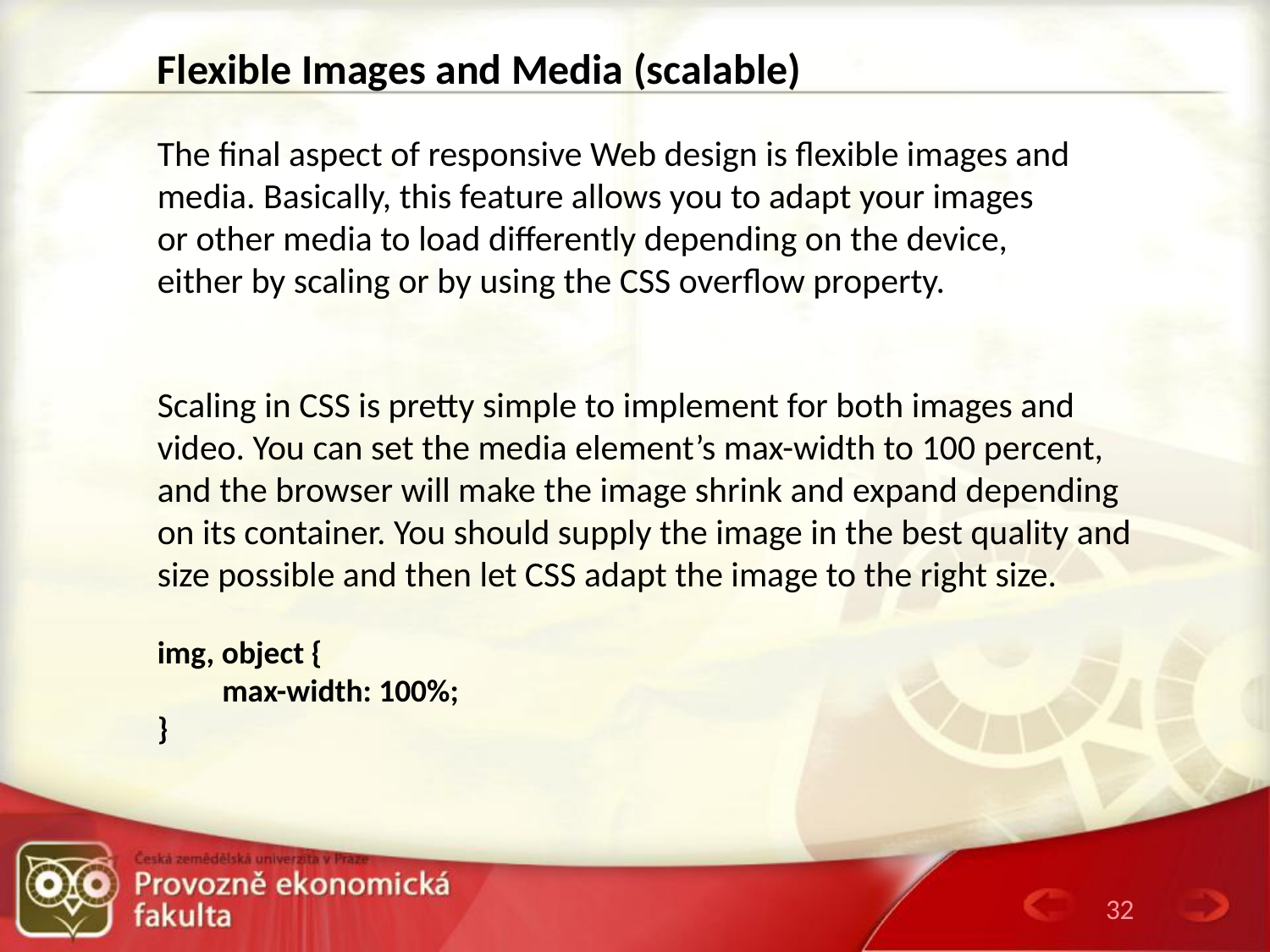

Flexible Images and Media (scalable)

The final aspect of responsive Web design is flexible images and media. Basically, this feature allows you to adapt your images or other media to load differently depending on the device, either by scaling or by using the CSS overflow property.

Scaling in CSS is pretty simple to implement for both images and video. You can set the media element’s max-width to 100 percent, and the browser will make the image shrink and expand depending on its container. You should supply the image in the best quality and size possible and then let CSS adapt the image to the right size.

img, object {
         max-width: 100%;
}